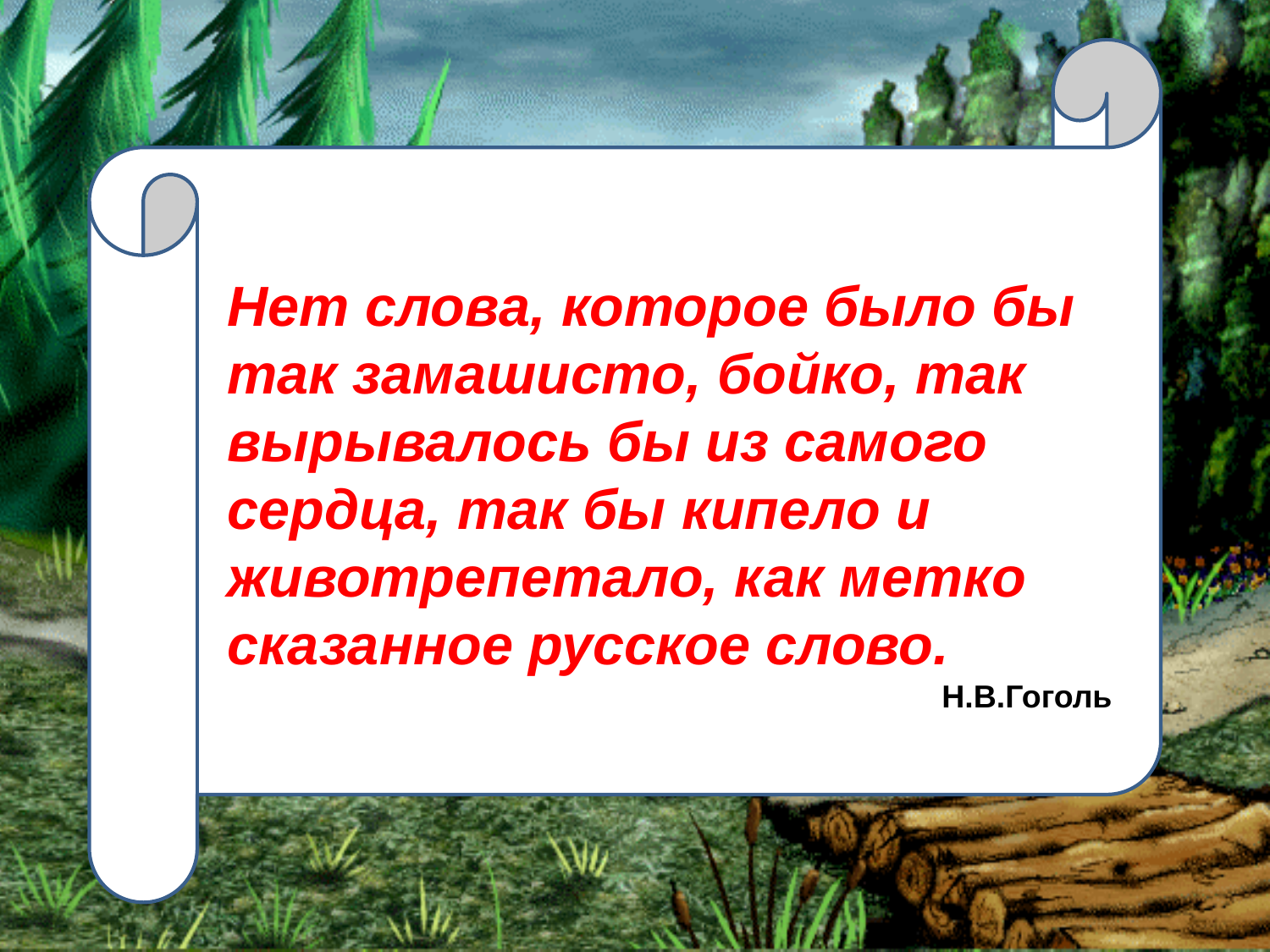

Нет слова, которое было бы так замашисто, бойко, так вырывалось бы из самого сердца, так бы кипело и животрепетало, как метко сказанное русское слово.
Н.В.Гоголь